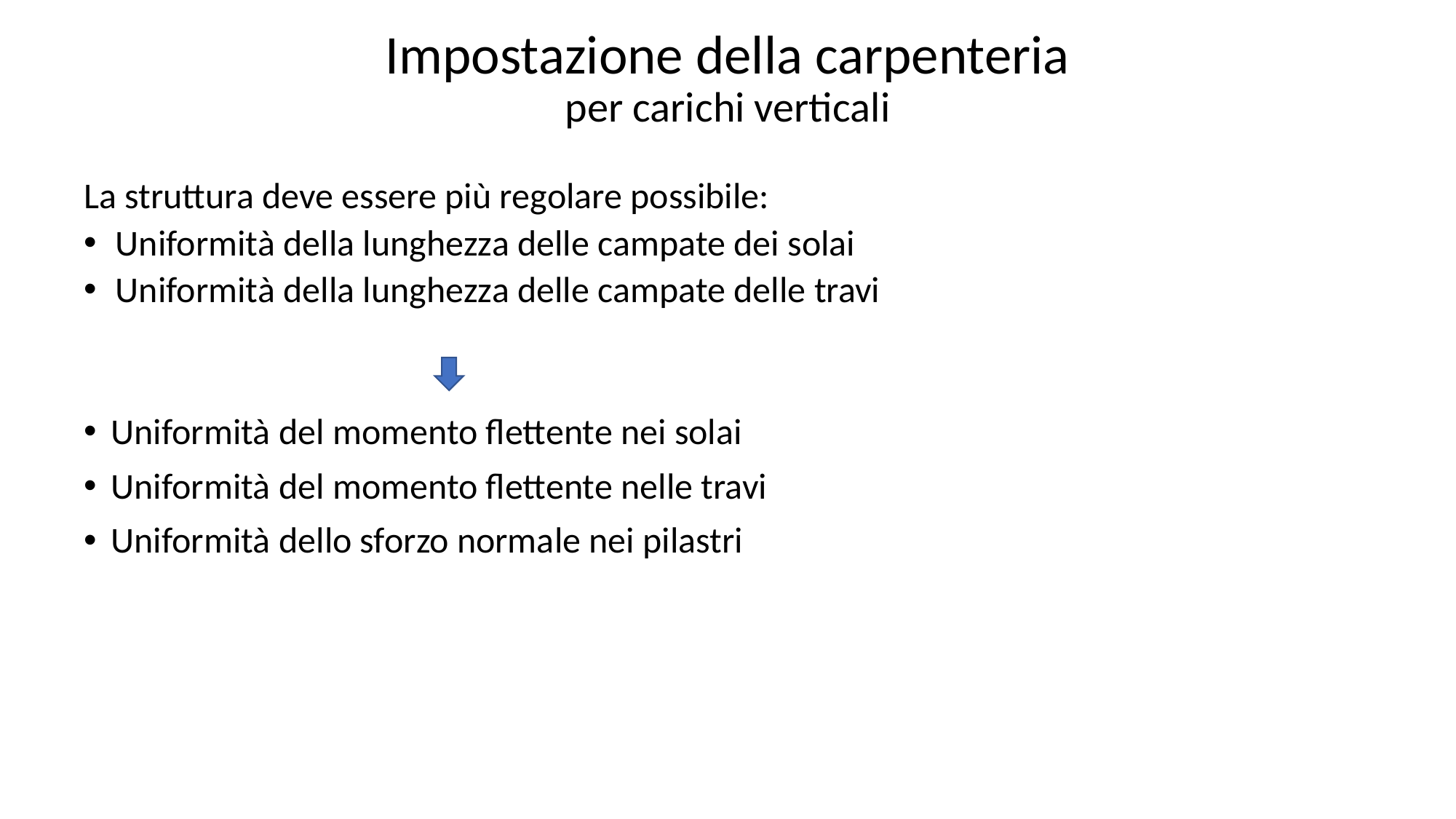

# Impostazione della carpenteria per carichi verticali
La struttura deve essere più regolare possibile:
Uniformità della lunghezza delle campate dei solai
Uniformità della lunghezza delle campate delle travi

Uniformità del momento flettente nei solai
Uniformità del momento flettente nelle travi
Uniformità dello sforzo normale nei pilastri